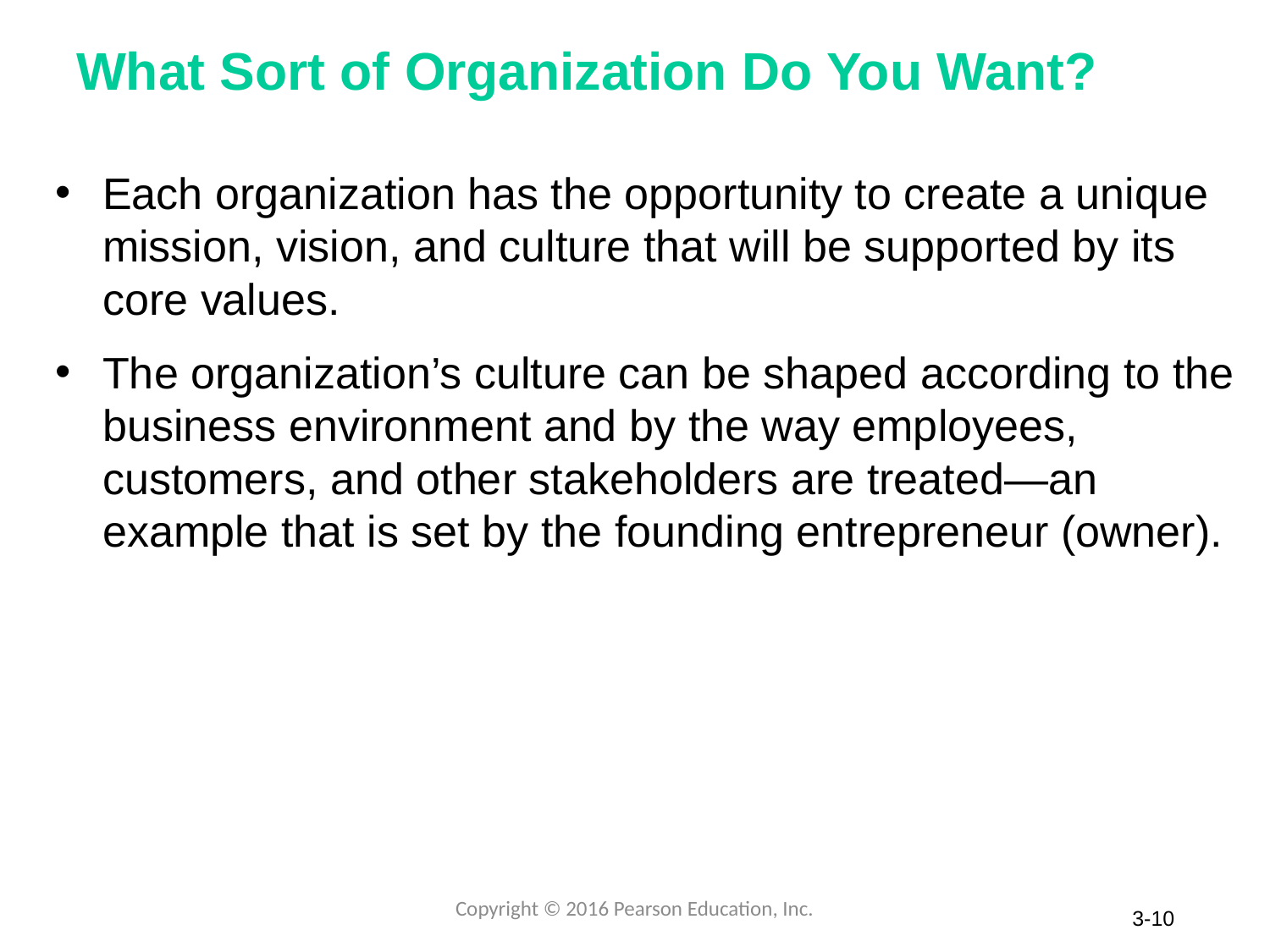

# What Sort of Organization Do You Want?
Each organization has the opportunity to create a unique mission, vision, and culture that will be supported by its core values.

The organization’s culture can be shaped according to the business environment and by the way employees, customers, and other stakeholders are treated—an example that is set by the founding entrepreneur (owner).

Copyright © 2016 Pearson Education, Inc.